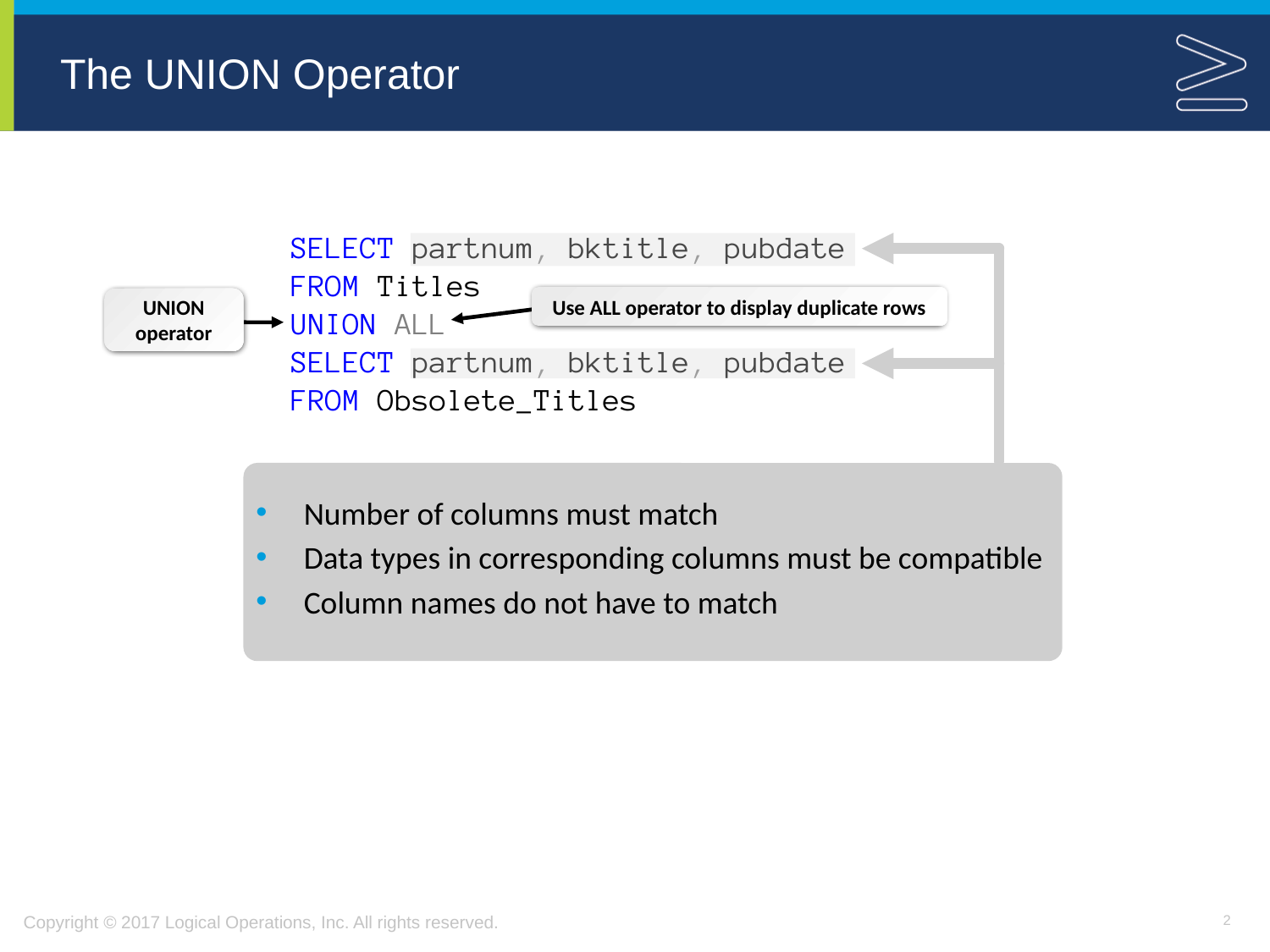

# The UNION Operator
SELECT partnum, bktitle, pubdate
FROM Titles
UNION ALL
SELECT partnum, bktitle, pubdate
FROM Obsolete_Titles

Use ALL operator to display duplicate rows
UNION operator

Number of columns must match
Data types in corresponding columns must be compatible
Column names do not have to match

2